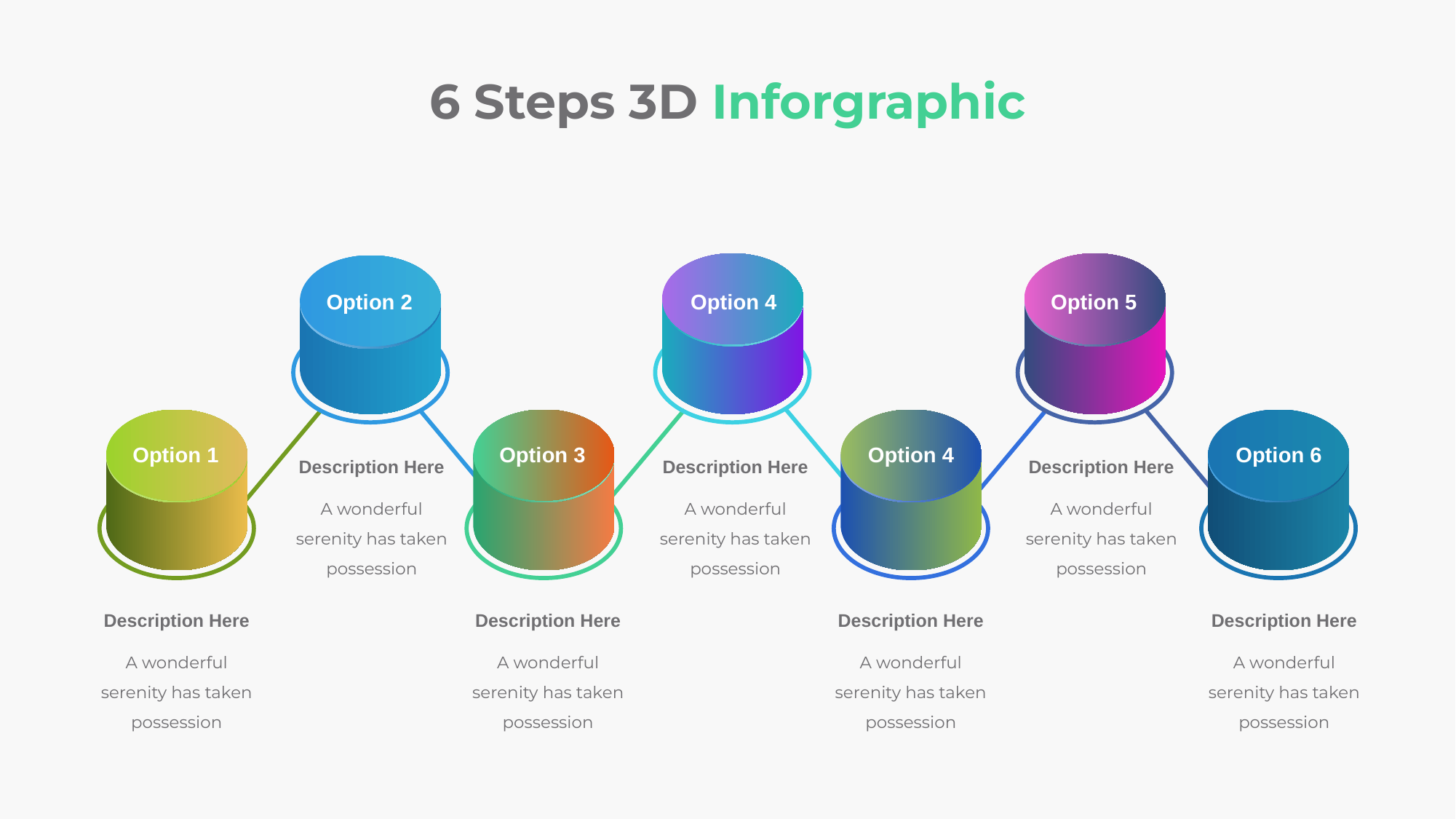

6 Steps 3D Inforgraphic

Option 2
Option 4
Option 5

Option 1
Option 3
Option 4
Option 6
Description Here
A wonderful serenity has taken possession
Description Here
A wonderful serenity has taken possession
Description Here
A wonderful serenity has taken possession

Description Here
A wonderful serenity has taken possession
Description Here
A wonderful serenity has taken possession
Description Here
A wonderful serenity has taken possession
Description Here
A wonderful serenity has taken possession